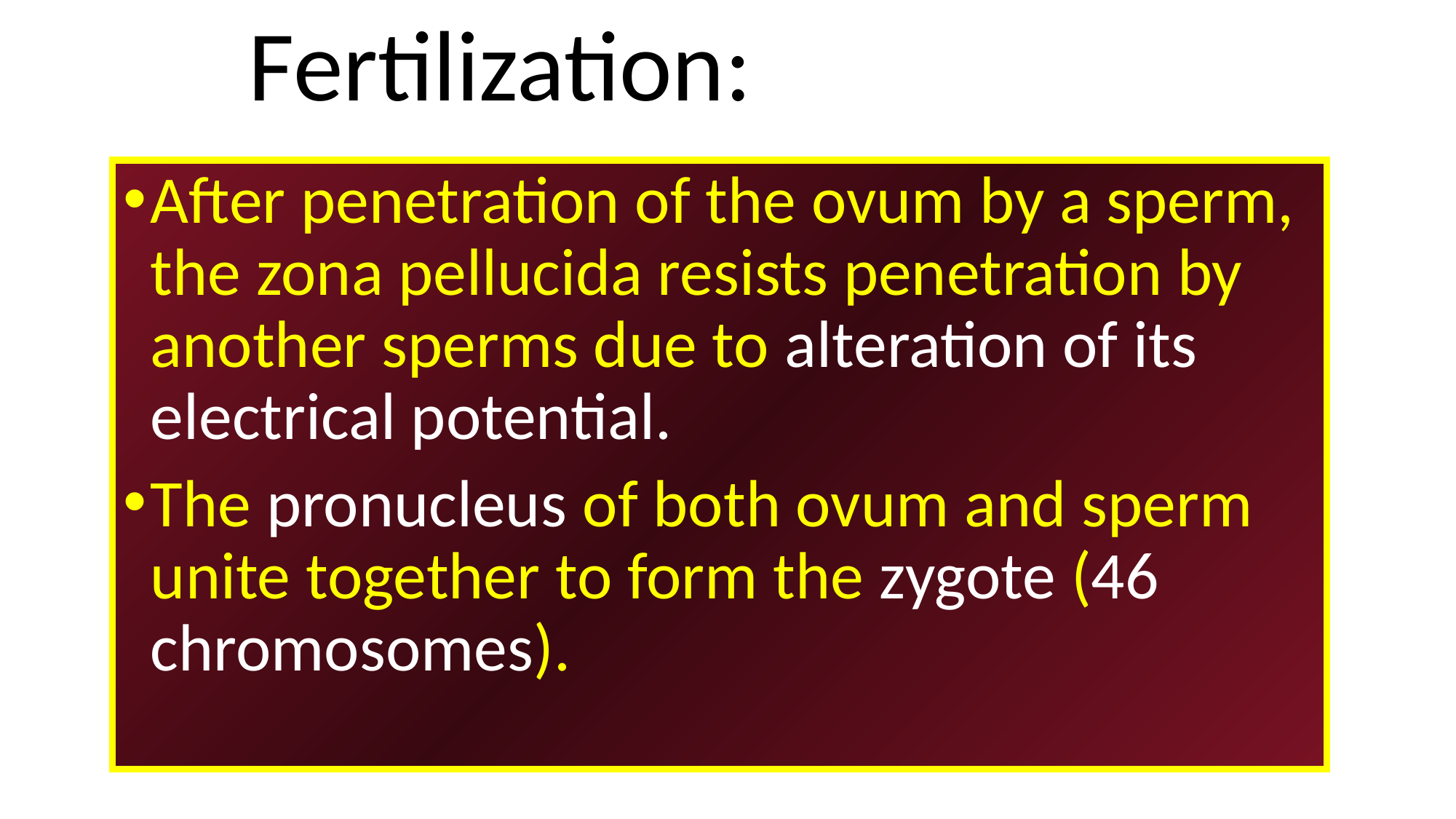

# Fertilization:
After penetration of the ovum by a sperm, the zona pellucida resists penetration by another sperms due to alteration of its electrical potential.
The pronucleus of both ovum and sperm unite together to form the zygote (46 chromosomes).